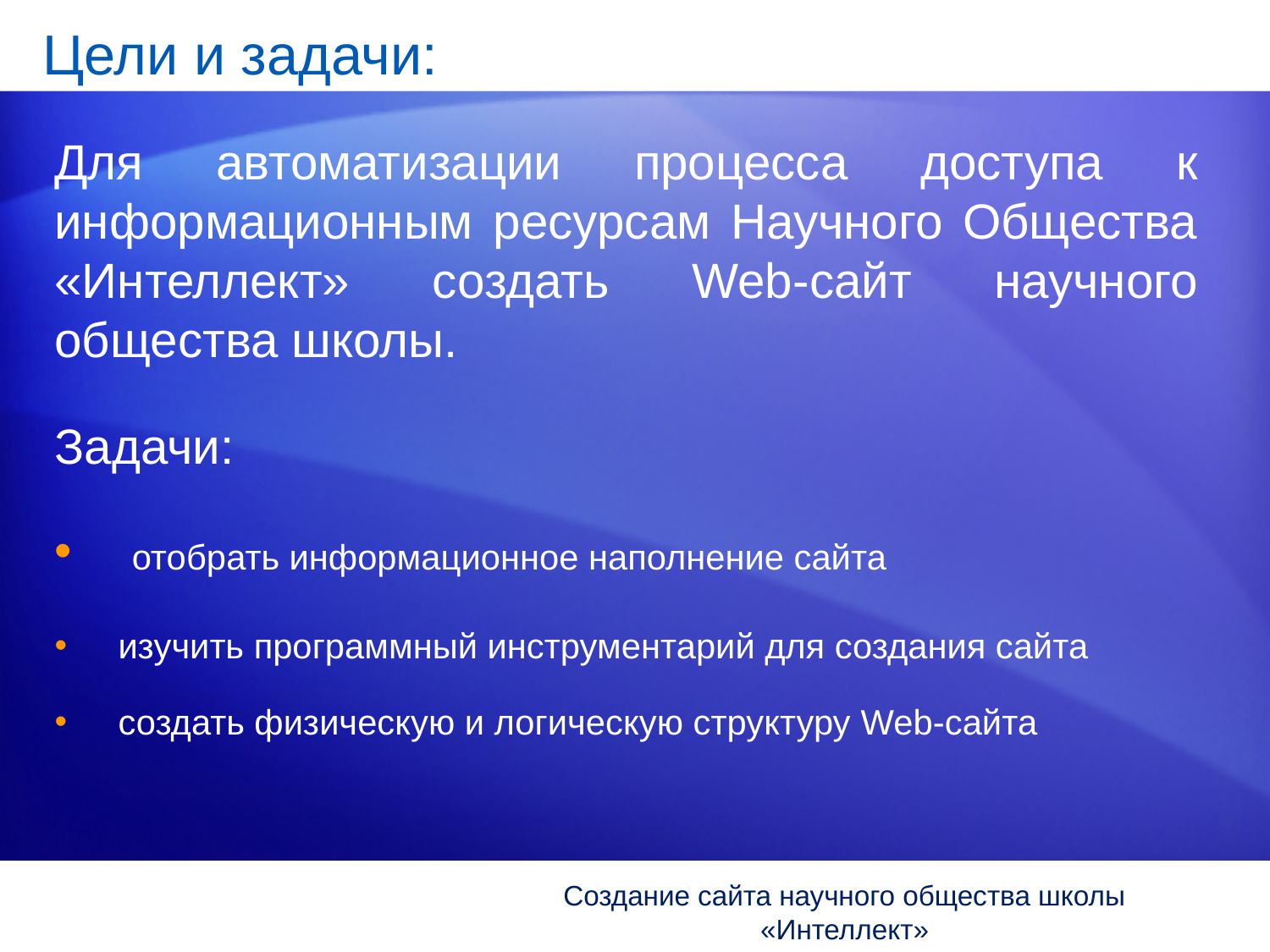

# Цели и задачи:
Для автоматизации процесса доступа к информационным ресурсам Научного Общества «Интеллект» создать Web-сайт научного общества школы.
Задачи:
 отобрать информационное наполнение сайта
изучить программный инструментарий для создания сайта
создать физическую и логическую структуру Web-сайта

Создание сайта научного общества школы «Интеллект»